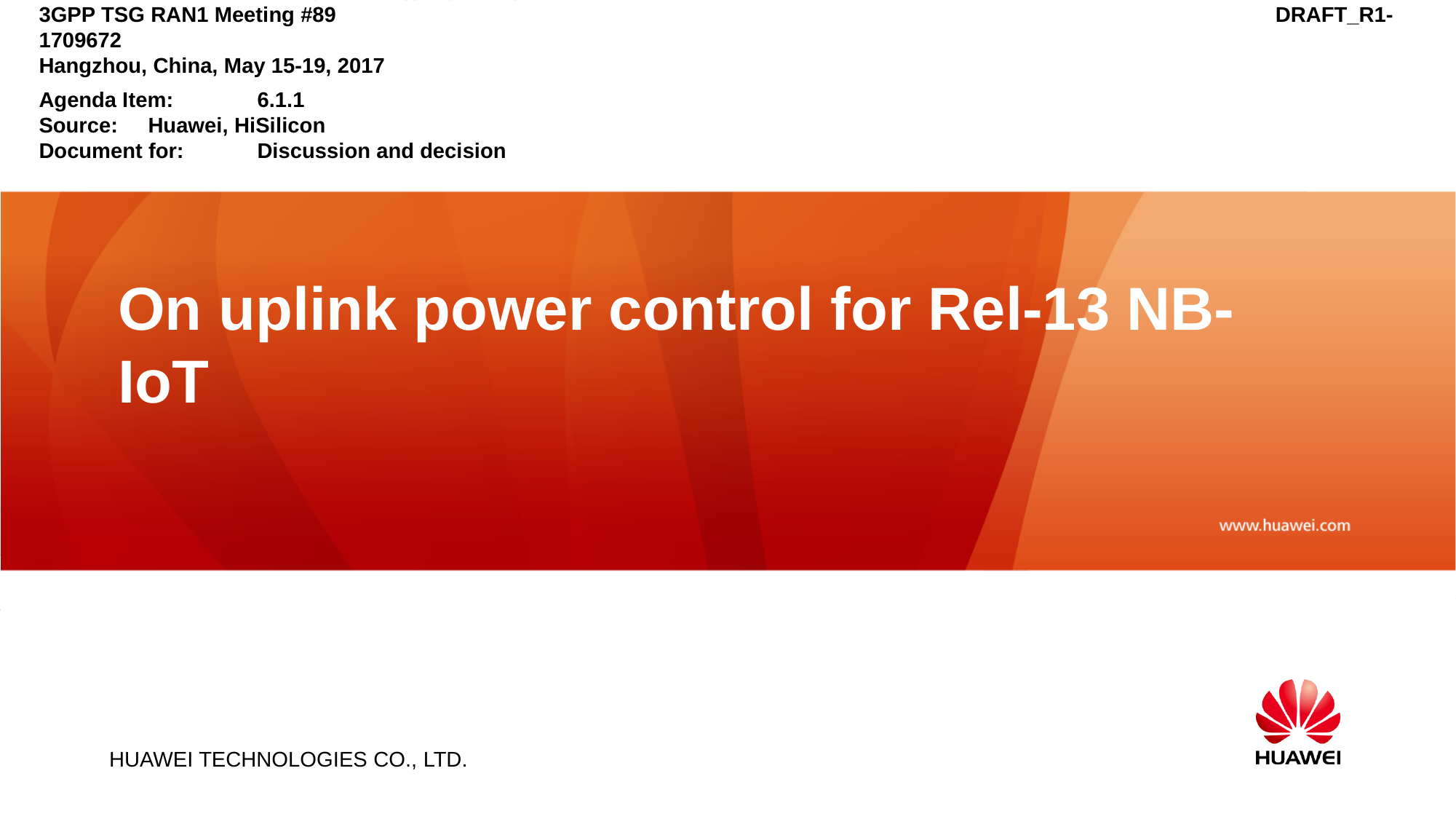

3GPP TSG RAN1 Meeting #89									      DRAFT_R1-1709672
Hangzhou, China, May 15-19, 2017
Agenda Item: 	6.1.1
Source: 	Huawei, HiSilicon
Document for:	Discussion and decision
# On uplink power control for Rel-13 NB-IoT